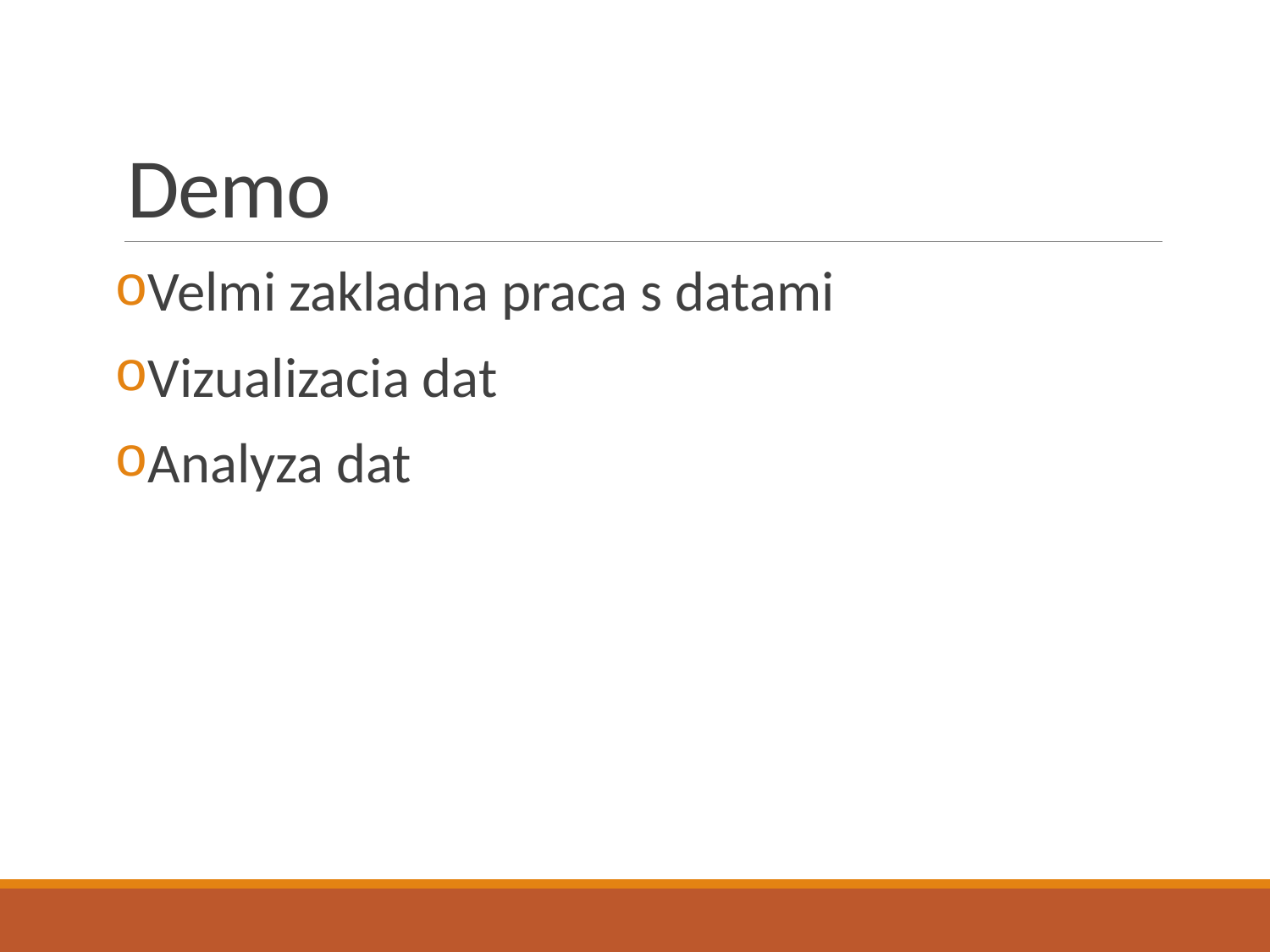

# Demo
Velmi zakladna praca s datami
Vizualizacia dat
Analyza dat